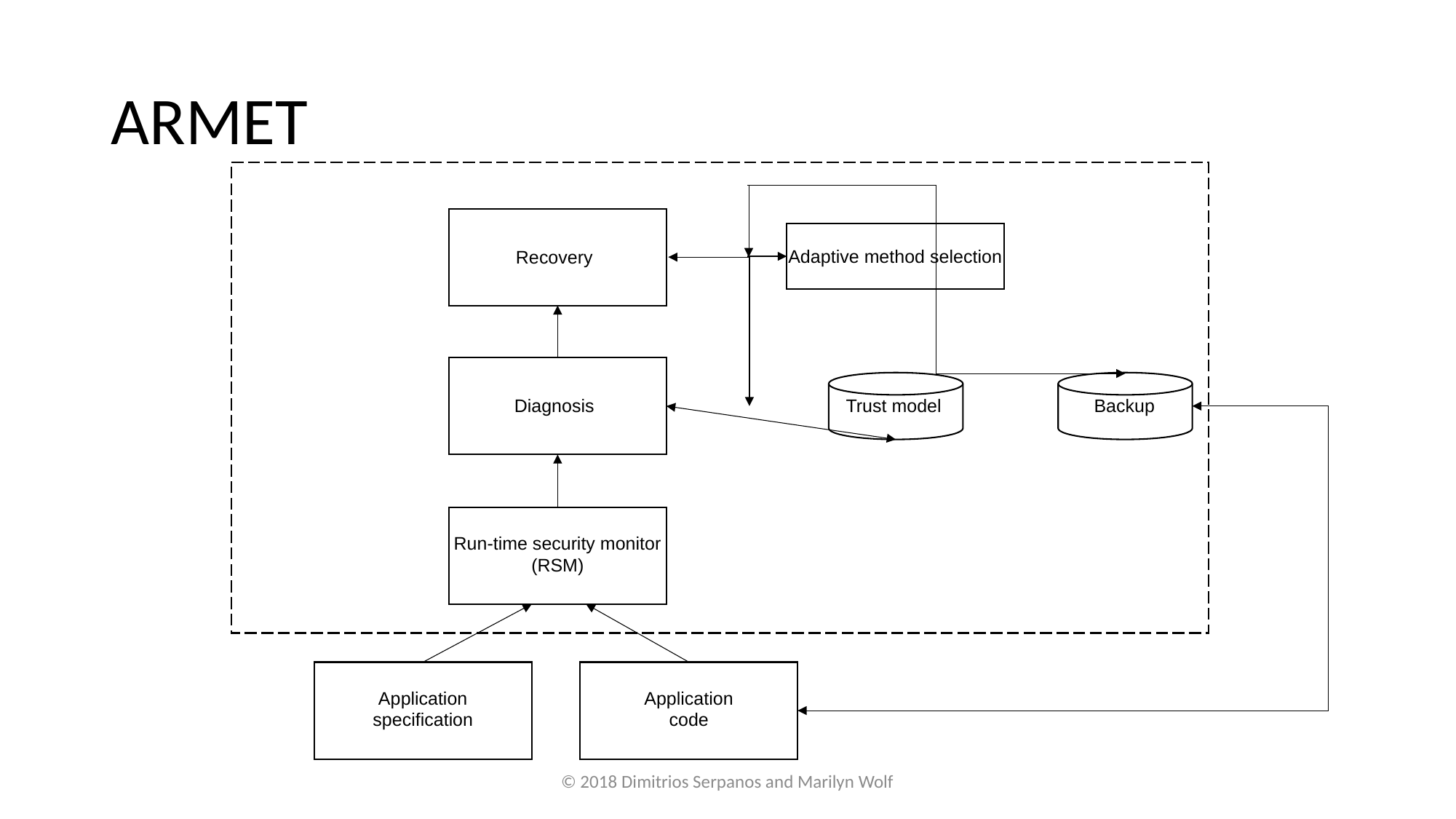

# ARMET

Adaptive method selection
Recovery

Diagnosis
Trust model
Backup

Run-time security monitor
(RSM)

Application
code
Application
specification
© 2018 Dimitrios Serpanos and Marilyn Wolf